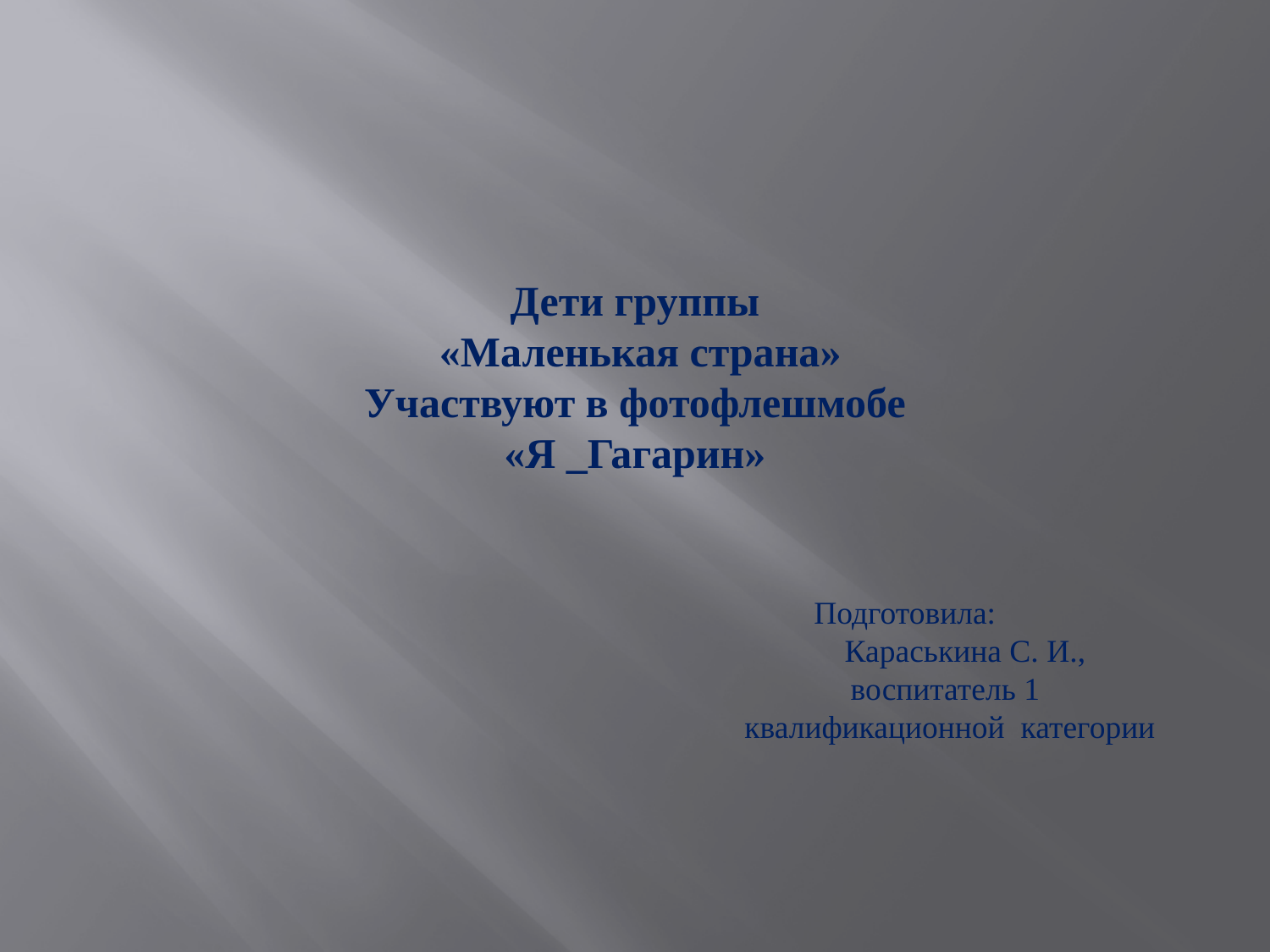

Дети группы
 «Маленькая страна»
Участвуют в фотофлешмобе
«Я _Гагарин»
 Подготовила:
                Караськина С. И.,
          воспитатель 1
  квалификационной  категории